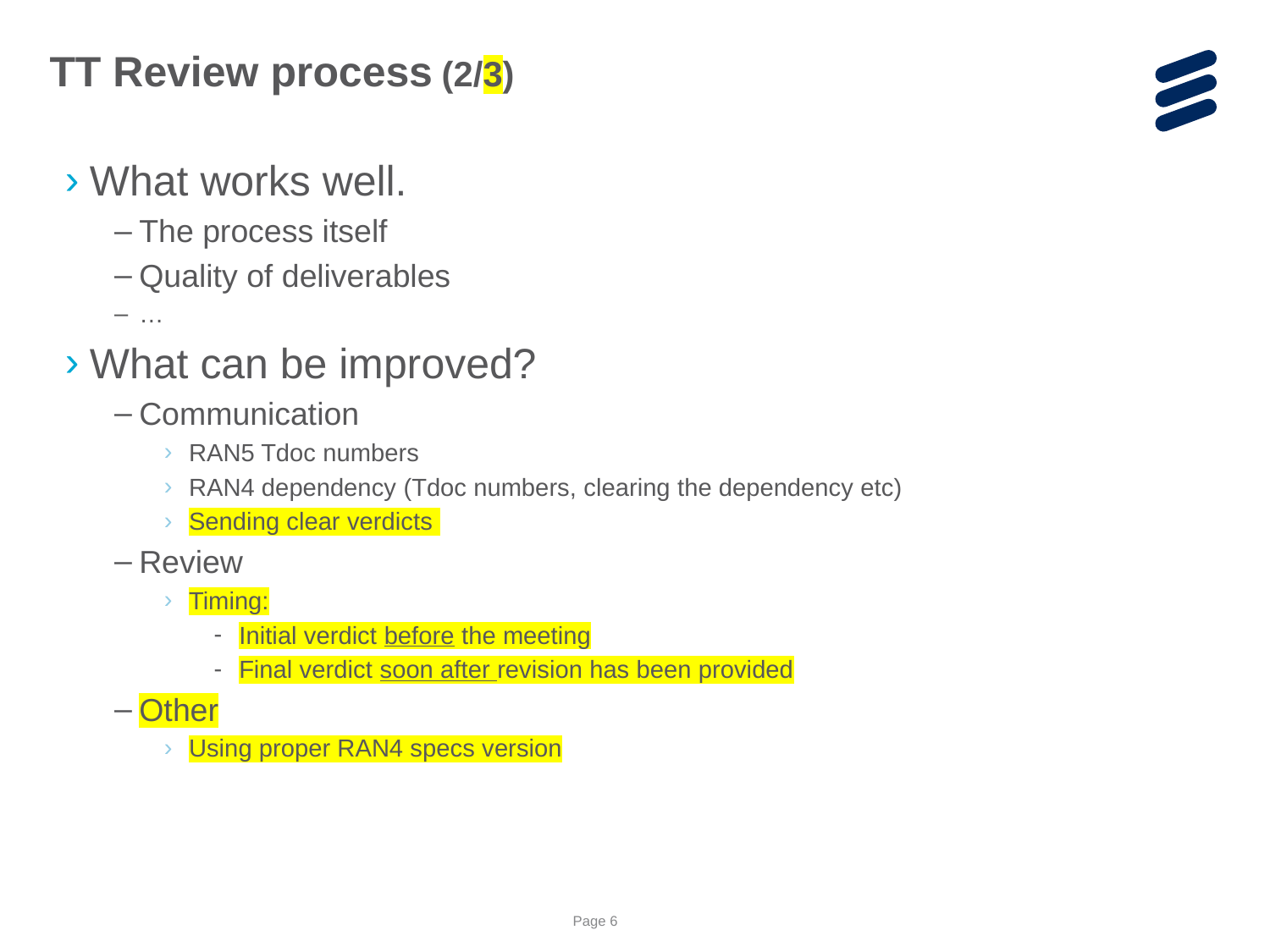

TT Review process (2/3)
What works well.
The process itself
Quality of deliverables
…
What can be improved?
Communication
RAN5 Tdoc numbers
RAN4 dependency (Tdoc numbers, clearing the dependency etc)
Sending clear verdicts
Review
Timing:
Initial verdict before the meeting
Final verdict soon after revision has been provided
Other
Using proper RAN4 specs version